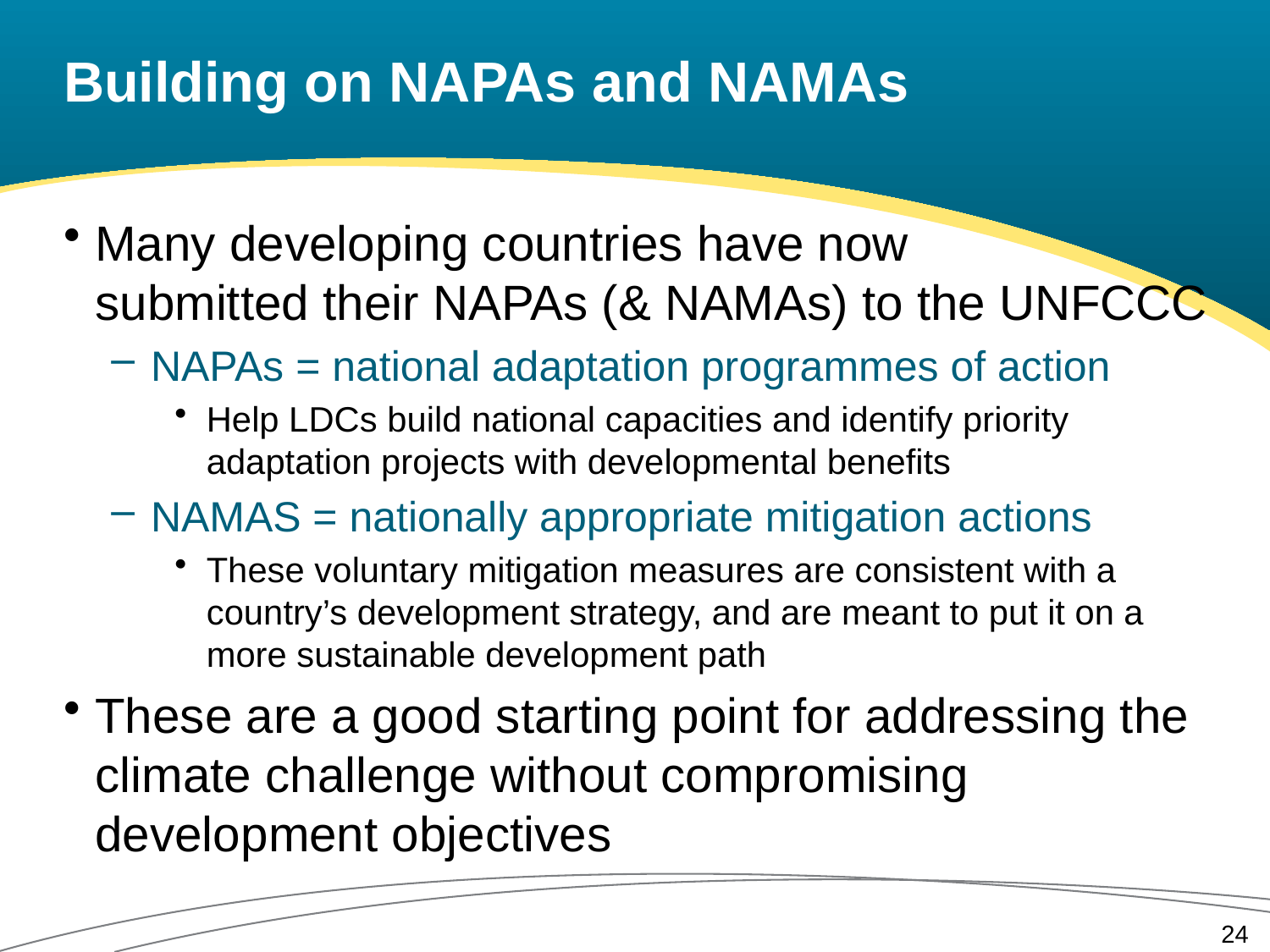

# Building on NAPAs and NAMAs
Many developing countries have now
submitted their NAPAs (& NAMAs) to the UNFCCC
NAPAs = national adaptation programmes of action
Help LDCs build national capacities and identify priority adaptation projects with developmental benefits
NAMAS = nationally appropriate mitigation actions
These voluntary mitigation measures are consistent with a country’s development strategy, and are meant to put it on a more sustainable development path
These are a good starting point for addressing the climate challenge without compromising development objectives

24